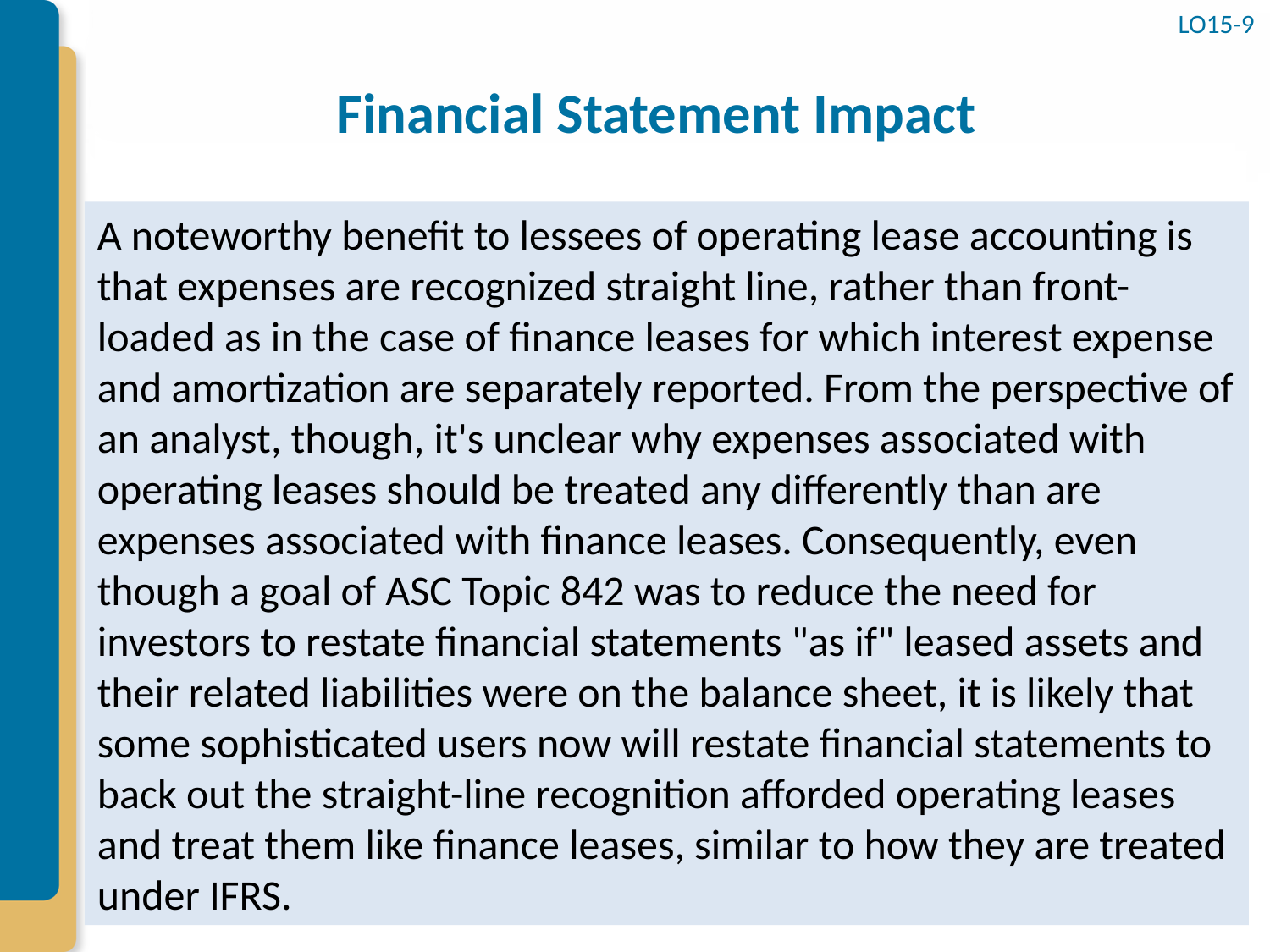

LO15-9
# Financial Statement Impact
A noteworthy benefit to lessees of operating lease accounting is that expenses are recognized straight line, rather than front-loaded as in the case of finance leases for which interest expense and amortization are separately reported. From the perspective of an analyst, though, it's unclear why expenses associated with operating leases should be treated any differently than are expenses associated with finance leases. Consequently, even though a goal of ASC Topic 842 was to reduce the need for investors to restate financial statements "as if" leased assets and their related liabilities were on the balance sheet, it is likely that some sophisticated users now will restate financial statements to back out the straight-line recognition afforded operating leases and treat them like finance leases, similar to how they are treated under IFRS.